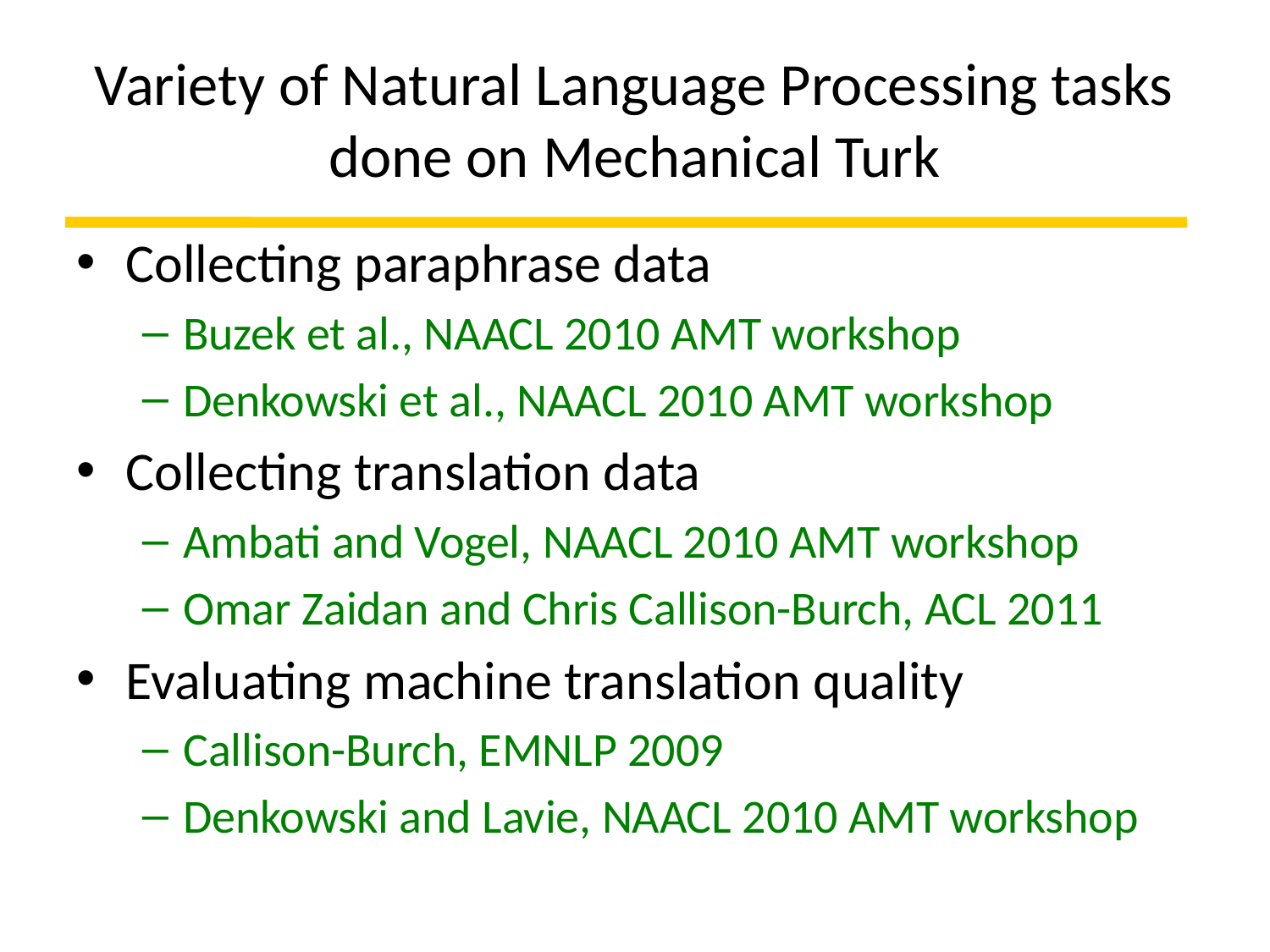

# Variety of Natural Language Processing tasks done on Mechanical Turk
Collecting paraphrase data
Buzek et al., NAACL 2010 AMT workshop
Denkowski et al., NAACL 2010 AMT workshop
Collecting translation data
Ambati and Vogel, NAACL 2010 AMT workshop
Omar Zaidan and Chris Callison-Burch, ACL 2011
Evaluating machine translation quality
Callison-Burch, EMNLP 2009
Denkowski and Lavie, NAACL 2010 AMT workshop